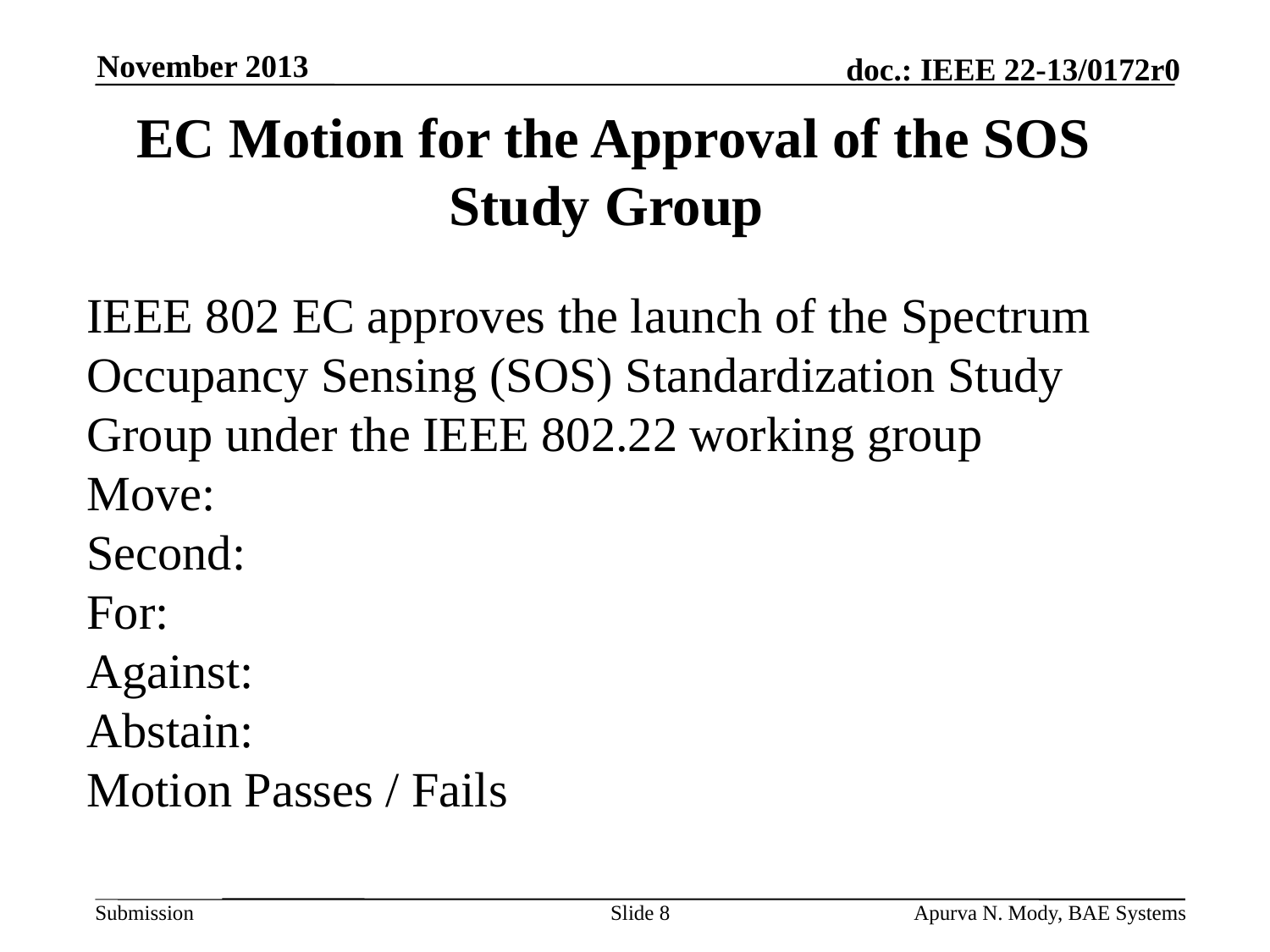

November 2013
# EC Motion for the Approval of the SOS Study Group
IEEE 802 EC approves the launch of the Spectrum Occupancy Sensing (SOS) Standardization Study Group under the IEEE 802.22 working group
Move:
Second:
For:
Against:
Abstain:
Motion Passes / Fails

Slide 8
Apurva N. Mody, BAE Systems